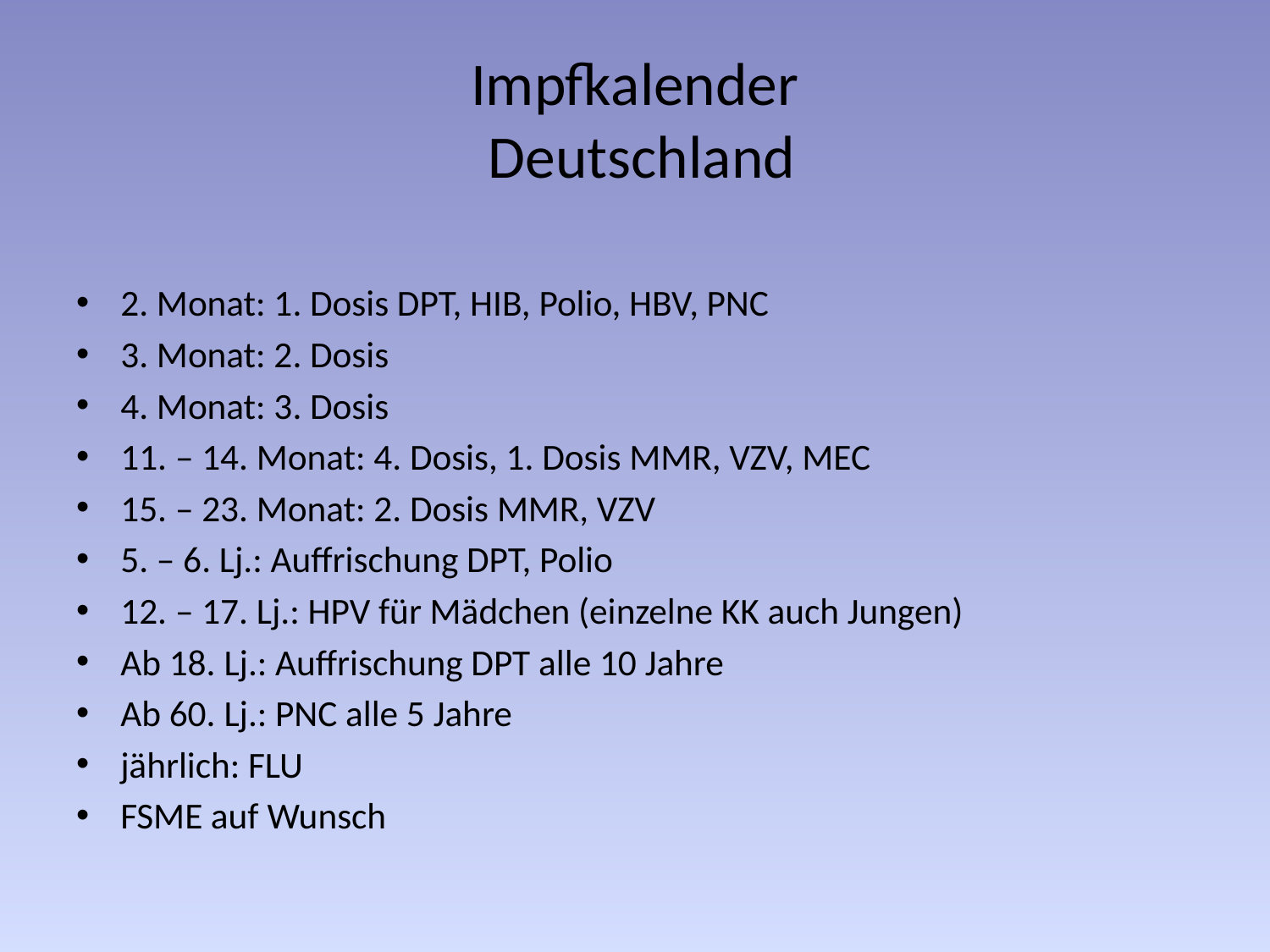

# Impfkalender Deutschland

2. Monat: 1. Dosis DPT, HIB, Polio, HBV, PNC
3. Monat: 2. Dosis
4. Monat: 3. Dosis
11. – 14. Monat: 4. Dosis, 1. Dosis MMR, VZV, MEC
15. – 23. Monat: 2. Dosis MMR, VZV
5. – 6. Lj.: Auffrischung DPT, Polio
12. – 17. Lj.: HPV für Mädchen (einzelne KK auch Jungen)
Ab 18. Lj.: Auffrischung DPT alle 10 Jahre
Ab 60. Lj.: PNC alle 5 Jahre
jährlich: FLU
FSME auf Wunsch